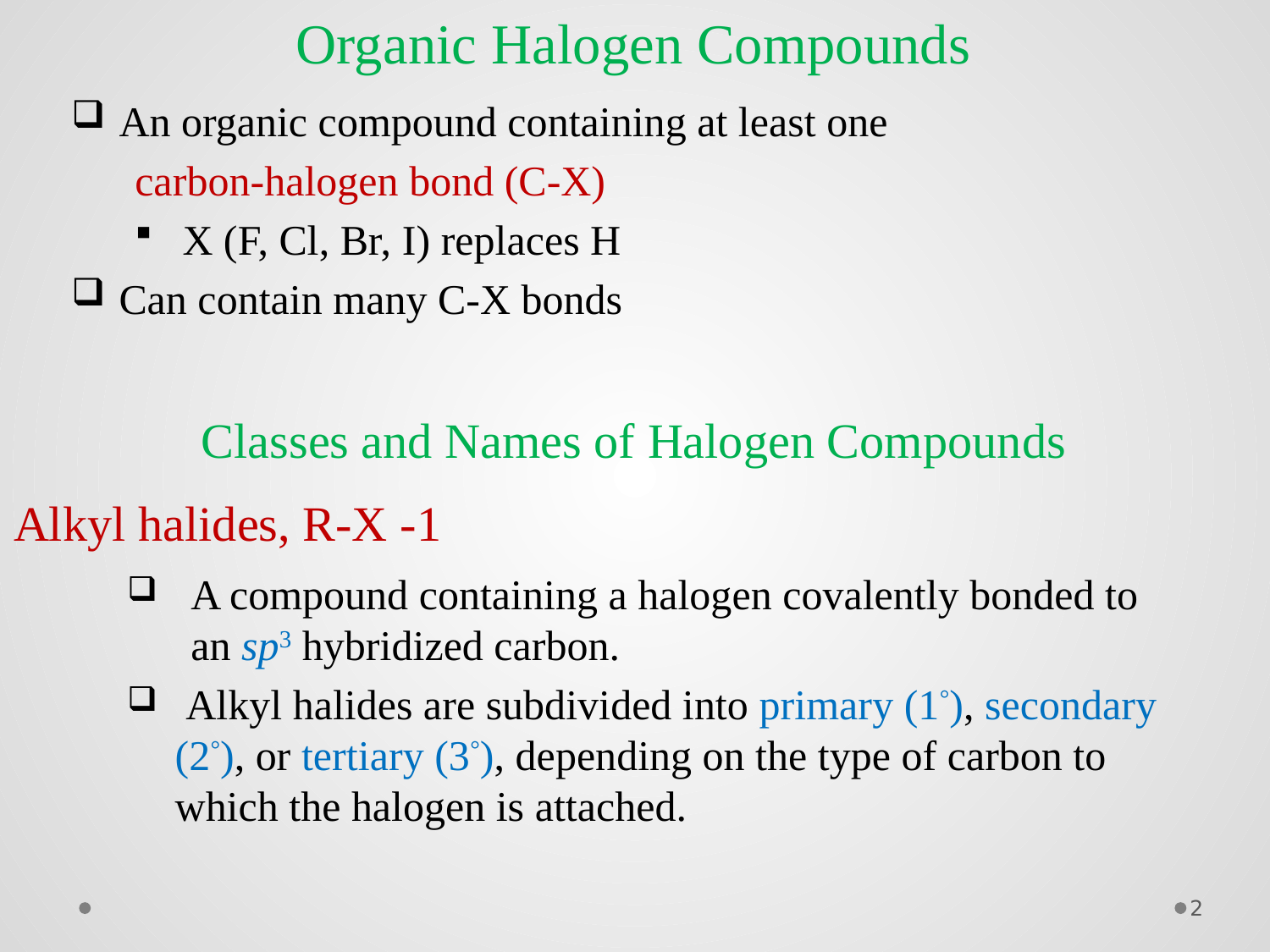

Organic Halogen Compounds
An organic compound containing at least one
      carbon-halogen bond (C-X)
X (F, Cl, Br, I) replaces H
Can contain many C-X bonds
Classes and Names of Halogen Compounds
1- Alkyl halides, R-X
A compound containing a halogen covalently bonded to an sp3 hybridized carbon.
 Alkyl halides are subdivided into primary (1°), secondary (2°), or tertiary (3°), depending on the type of carbon to which the halogen is attached.
2